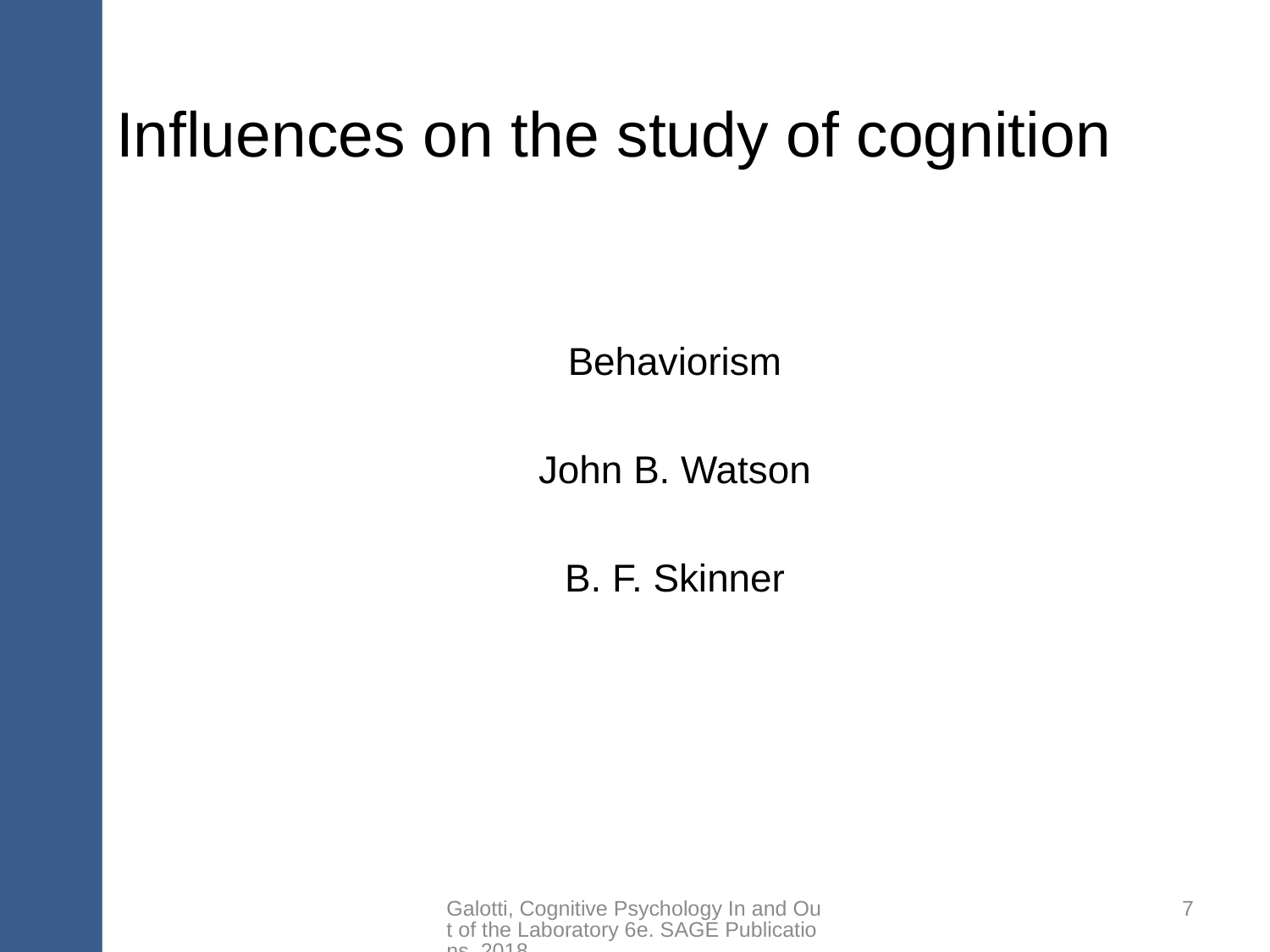

# Influences on the study of cognition

Behaviorism

John B. Watson

B. F. Skinner
Galotti, Cognitive Psychology In and Out of the Laboratory 6e. SAGE Publications, 2018.
7